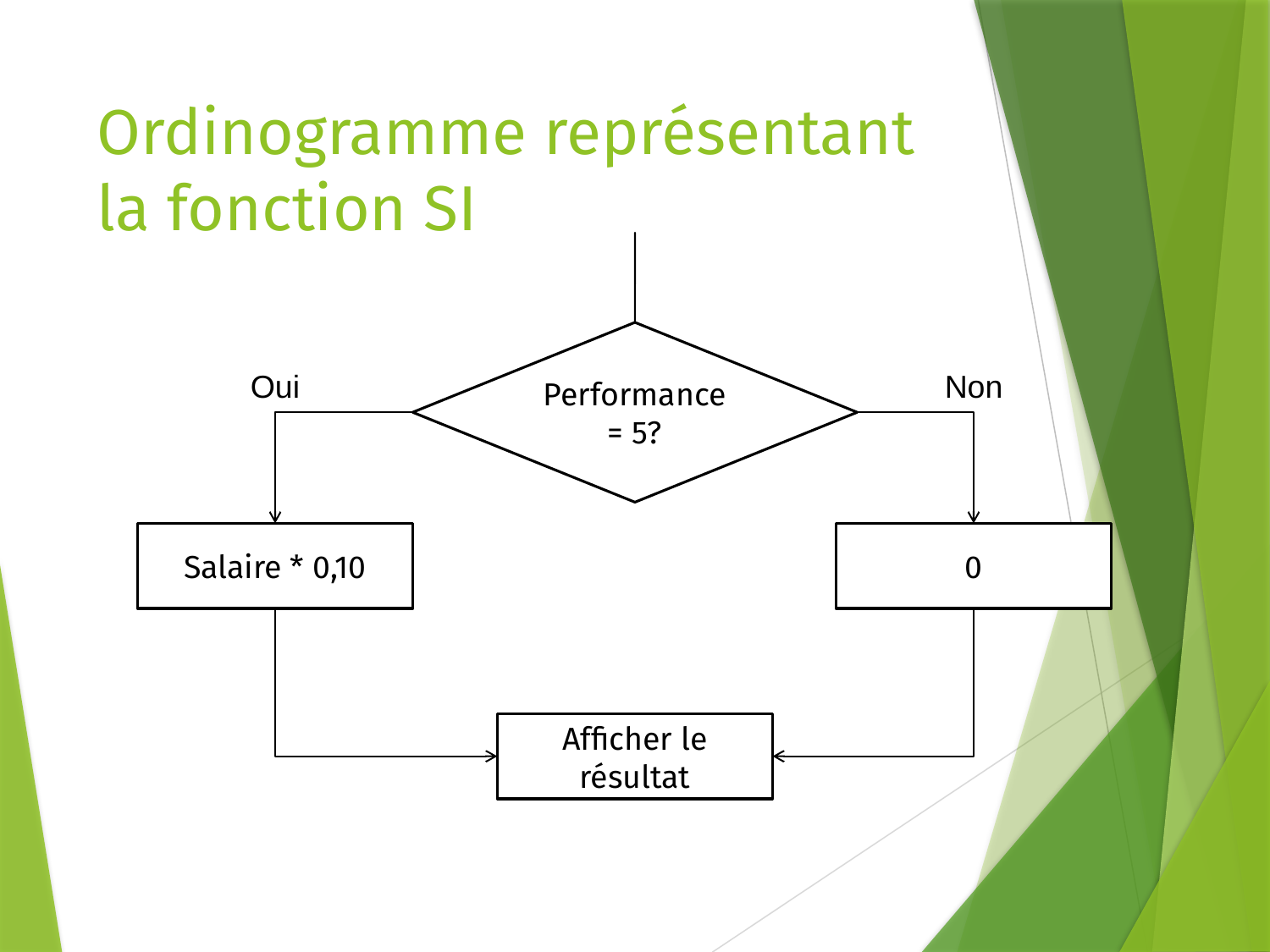

# Ordinogramme représentant la fonction SI
Performance = 5?
Oui
Non
Salaire * 0,10
0
Afficher le résultat